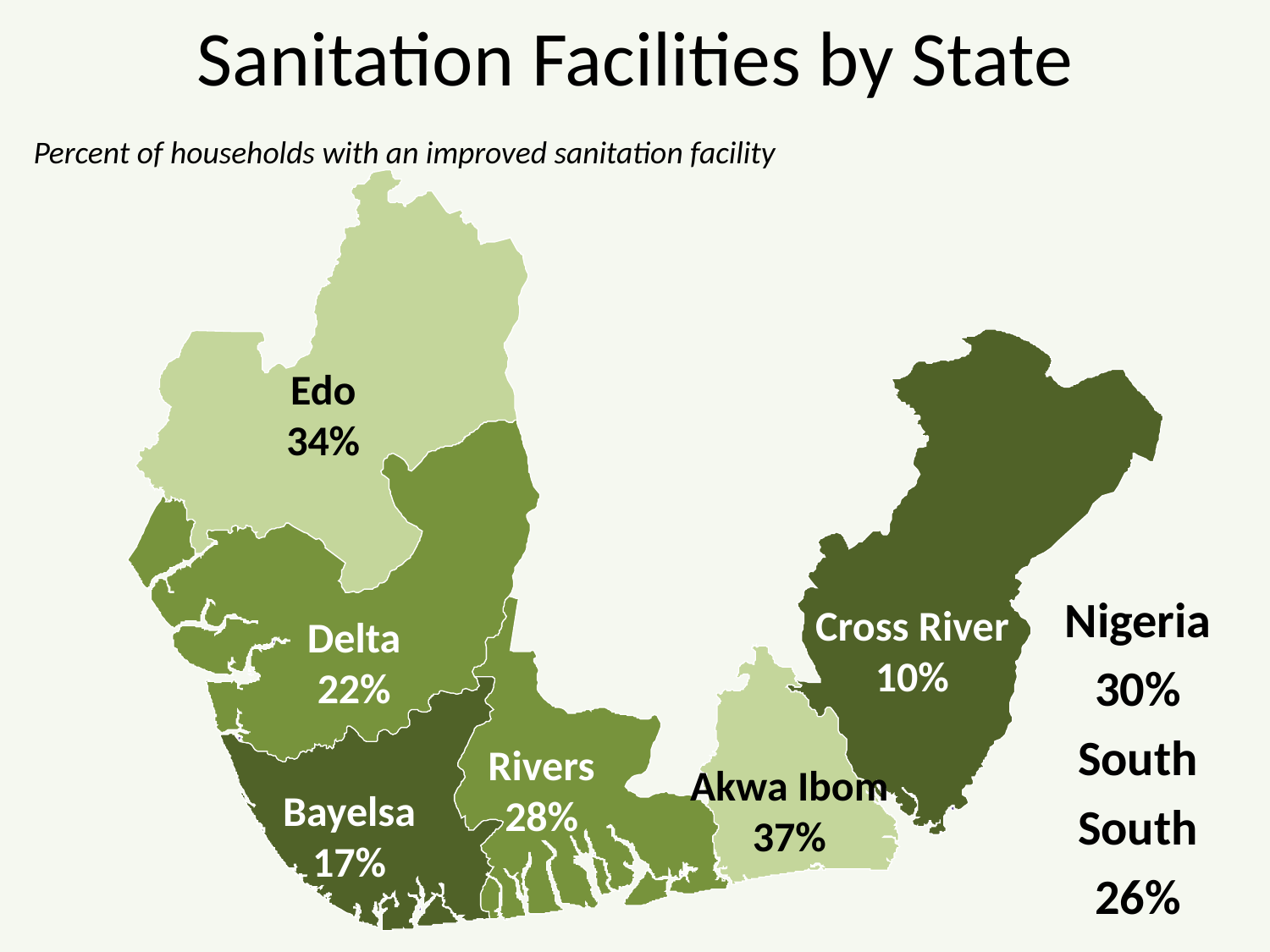

# Sanitation Facilities by State

Percent of households with an improved sanitation facility

Edo
34%
Nigeria
30%
South
South
26%
Cross River
10%
Delta
22%
Rivers
28%
Akwa Ibom
37%
Bayelsa
17%